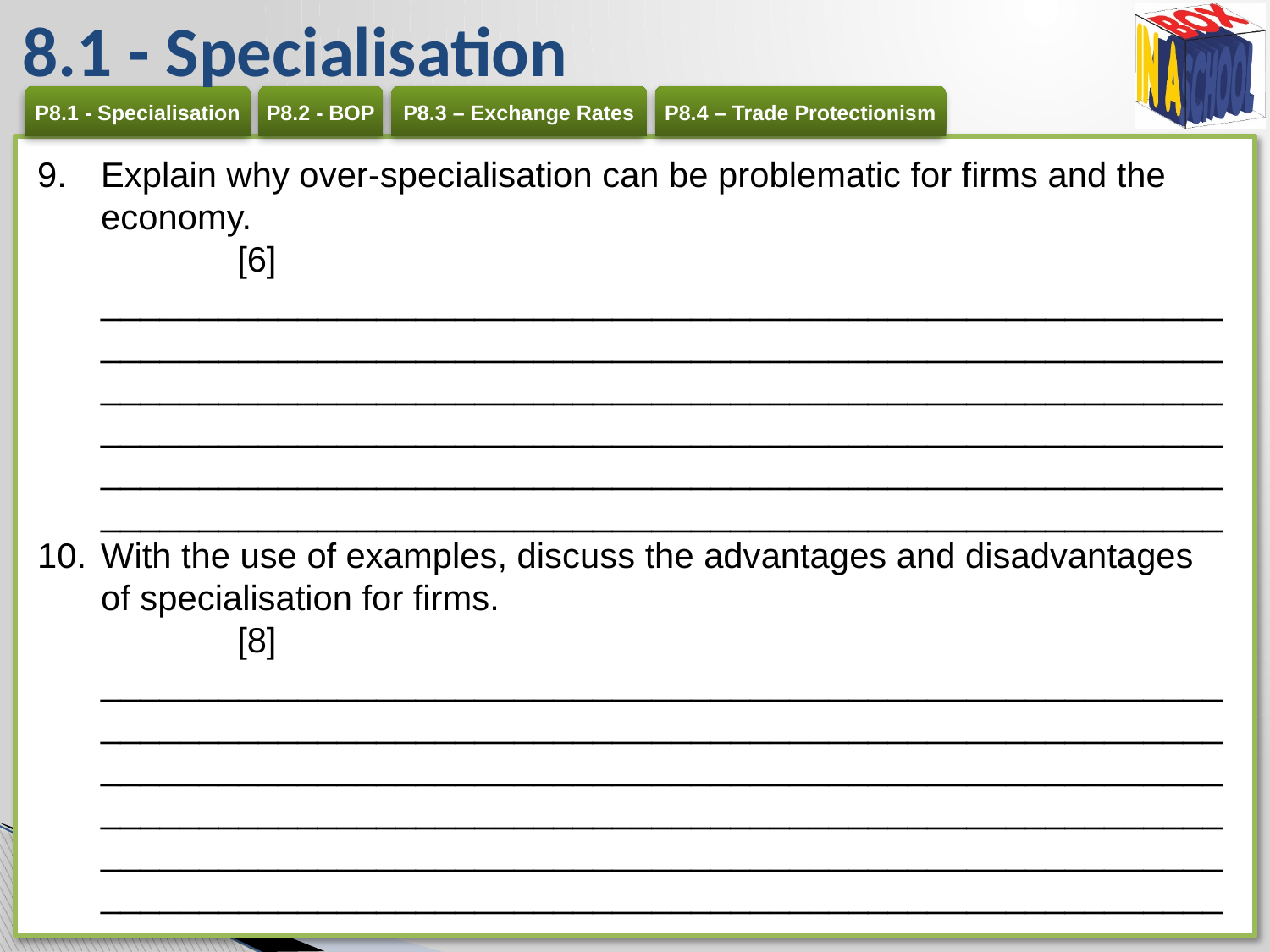

# 8.1 - Specialisation
Explain why over-specialisation can be problematic for firms and the economy. 	[6]
_________________________________________________________ _________________________________________________________ _________________________________________________________ _________________________________________________________ _________________________________________________________ _________________________________________________________
With the use of examples, discuss the advantages and disadvantages of specialisation for firms.	[8]
_________________________________________________________ _________________________________________________________ _________________________________________________________ _________________________________________________________ _________________________________________________________ _________________________________________________________ _________________________________________________________ _________________________________________________________